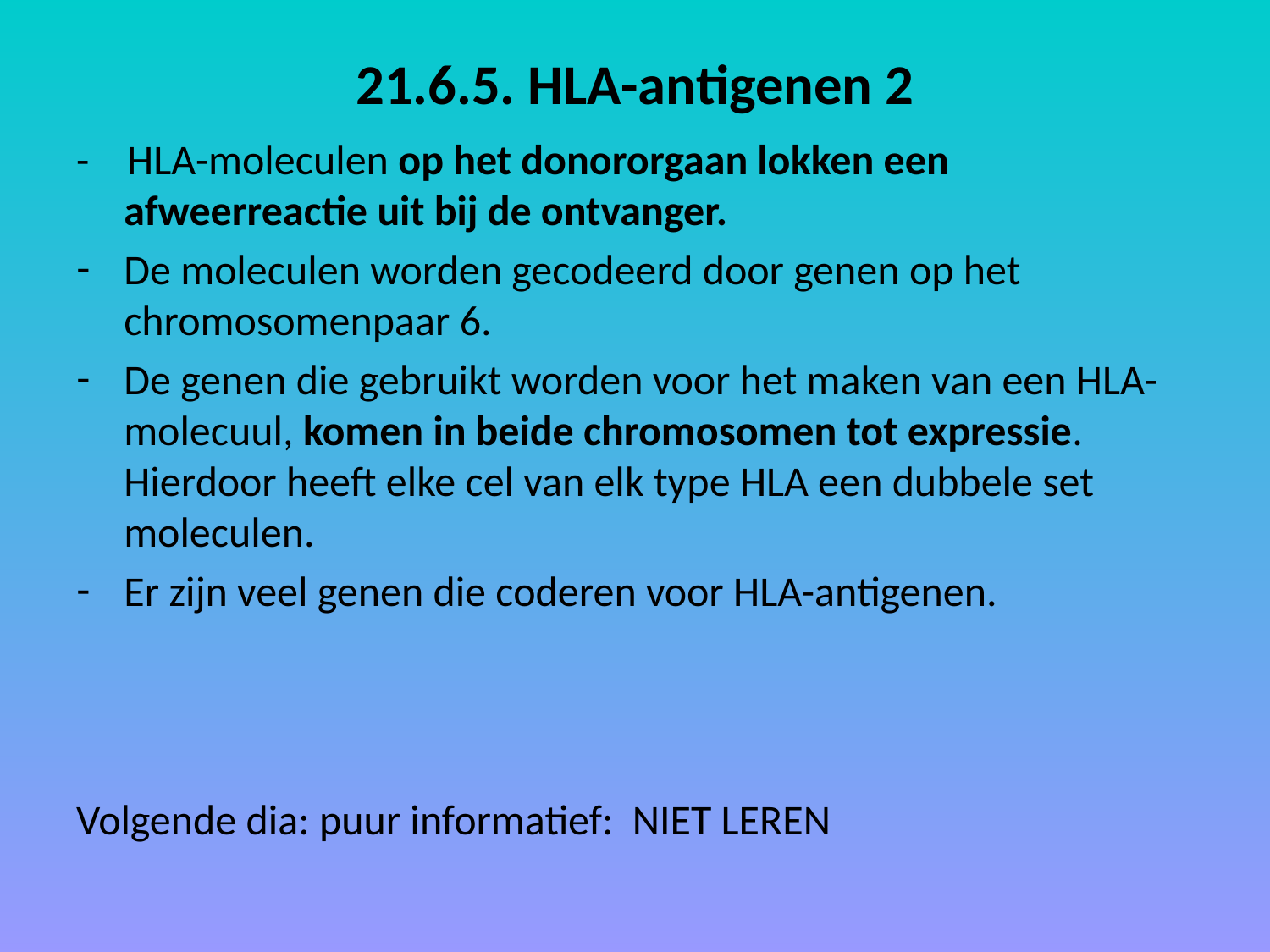

# 21.6.5. HLA-antigenen 2
-    HLA-moleculen op het donororgaan lokken een afweerreactie uit bij de ontvanger.
De moleculen worden gecodeerd door genen op het chromosomenpaar 6.
De genen die gebruikt worden voor het maken van een HLA-molecuul, komen in beide chromosomen tot expressie. Hierdoor heeft elke cel van elk type HLA een dubbele set moleculen.
Er zijn veel genen die coderen voor HLA-antigenen.

Volgende dia: puur informatief:  NIET LEREN